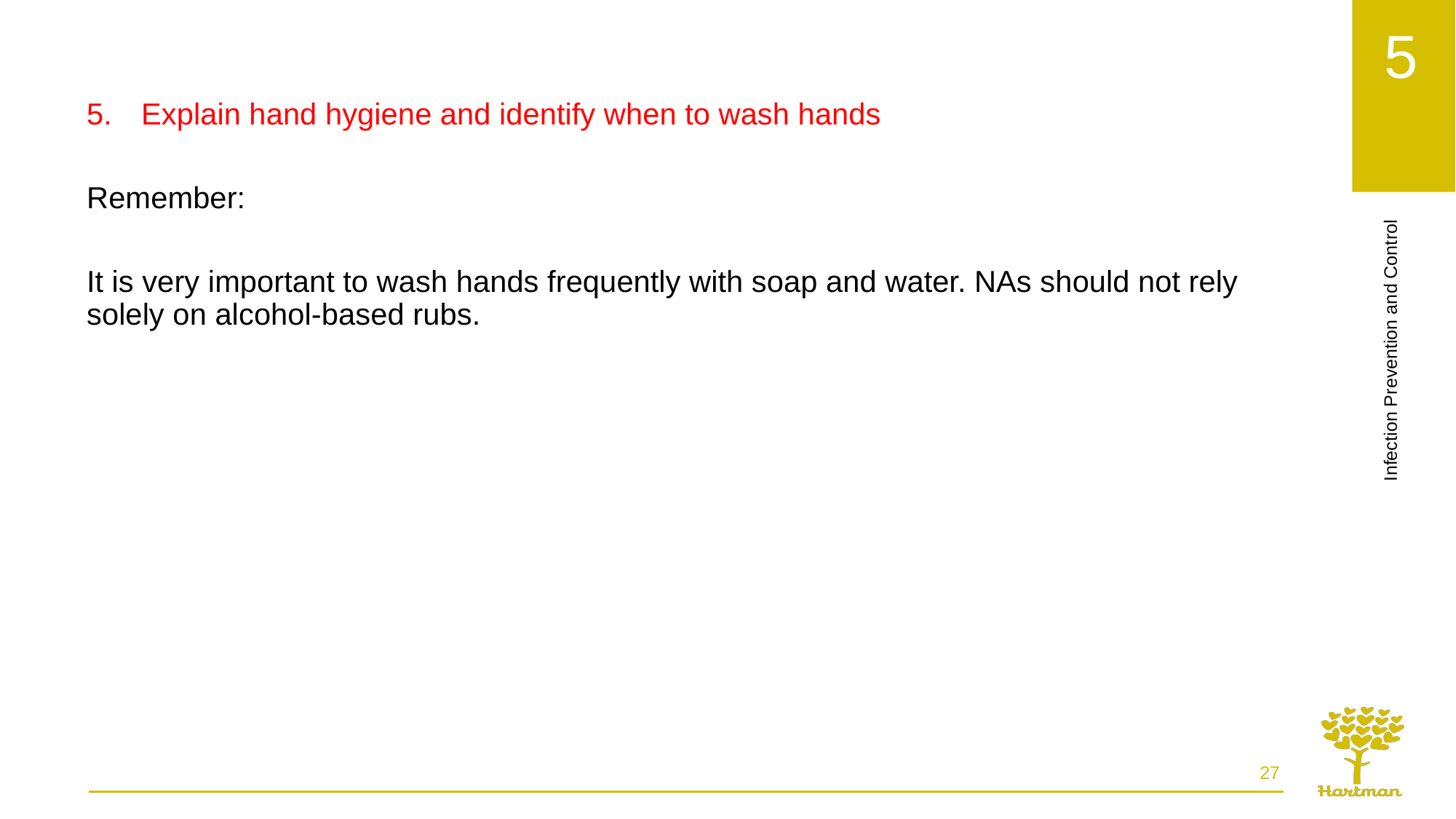

Explain hand hygiene and identify when to wash hands

Remember:

It is very important to wash hands frequently with soap and water. NAs should not rely solely on alcohol-based rubs.

27